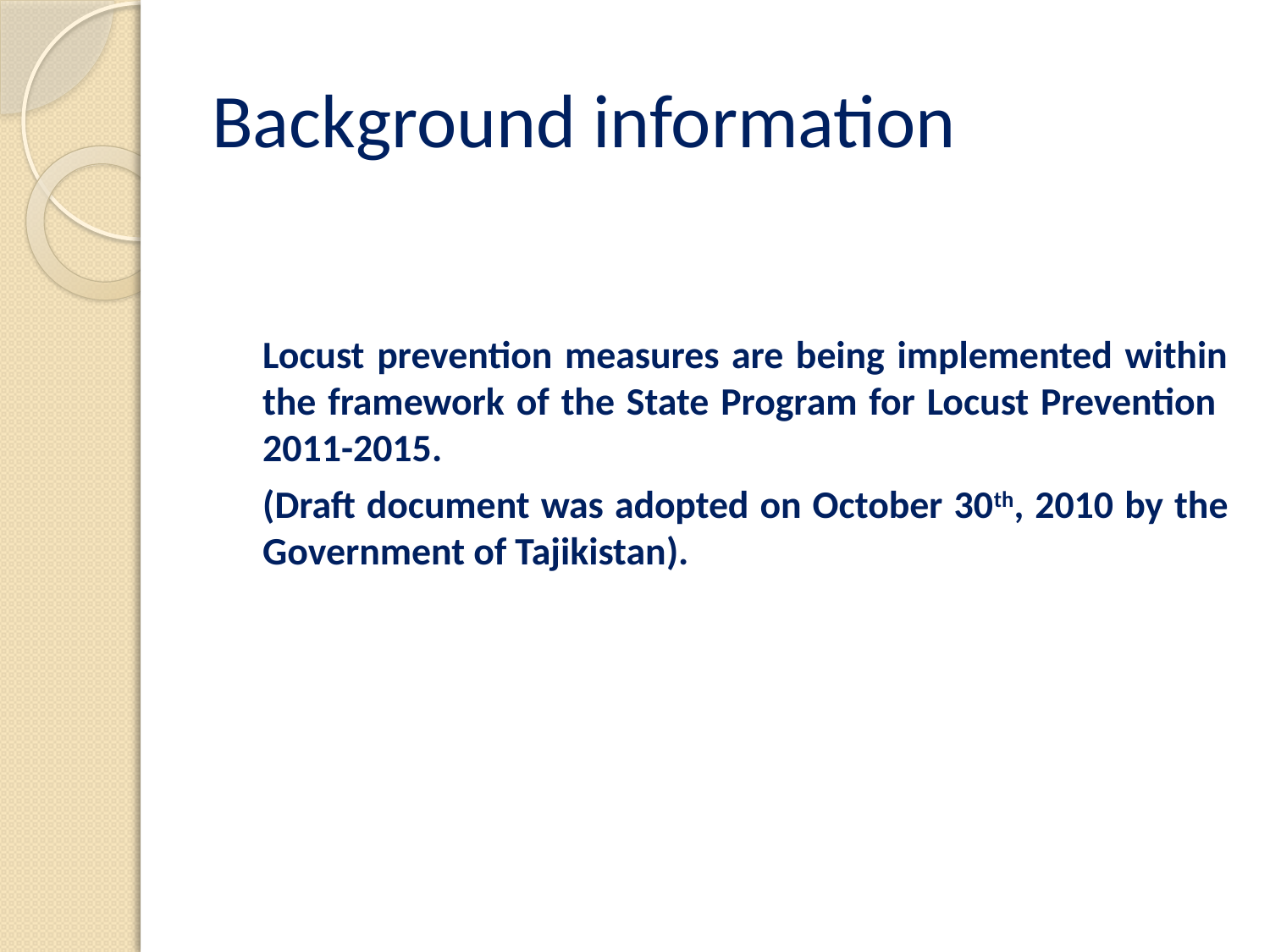

# Background information

	Locust prevention measures are being implemented within the framework of the State Program for Locust Prevention  2011-2015.
	(Draft document was adopted on October 30th, 2010 by the Government of Tajikistan).